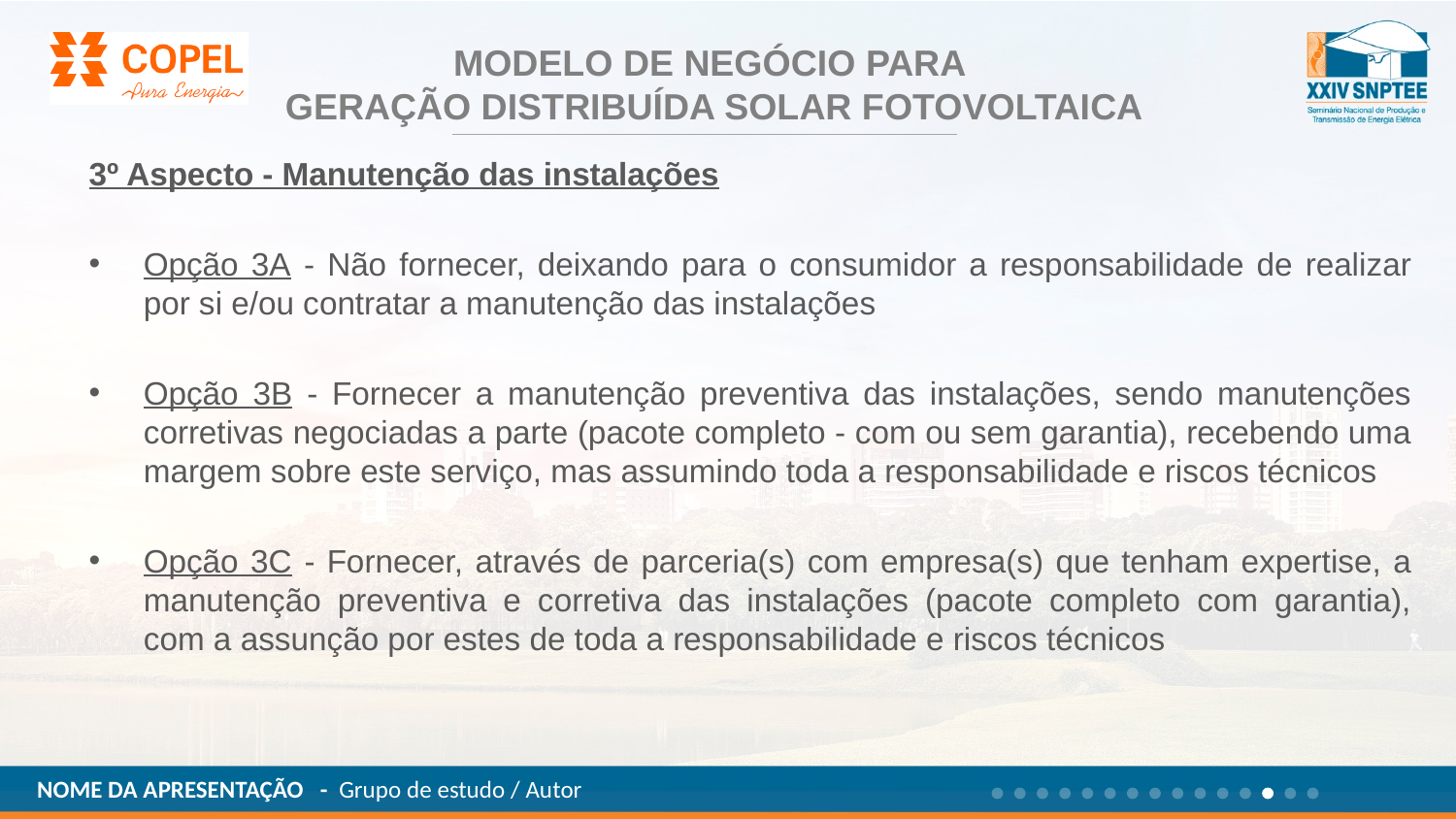

MODELO DE NEGÓCIO PARA
GERAÇÃO DISTRIBUÍDA SOLAR FOTOVOLTAICA
3º Aspecto - Manutenção das instalações

Opção 3A - Não fornecer, deixando para o consumidor a responsabilidade de realizar por si e/ou contratar a manutenção das instalações

Opção 3B - Fornecer a manutenção preventiva das instalações, sendo manutenções corretivas negociadas a parte (pacote completo - com ou sem garantia), recebendo uma margem sobre este serviço, mas assumindo toda a responsabilidade e riscos técnicos

Opção 3C - Fornecer, através de parceria(s) com empresa(s) que tenham expertise, a manutenção preventiva e corretiva das instalações (pacote completo com garantia), com a assunção por estes de toda a responsabilidade e riscos técnicos